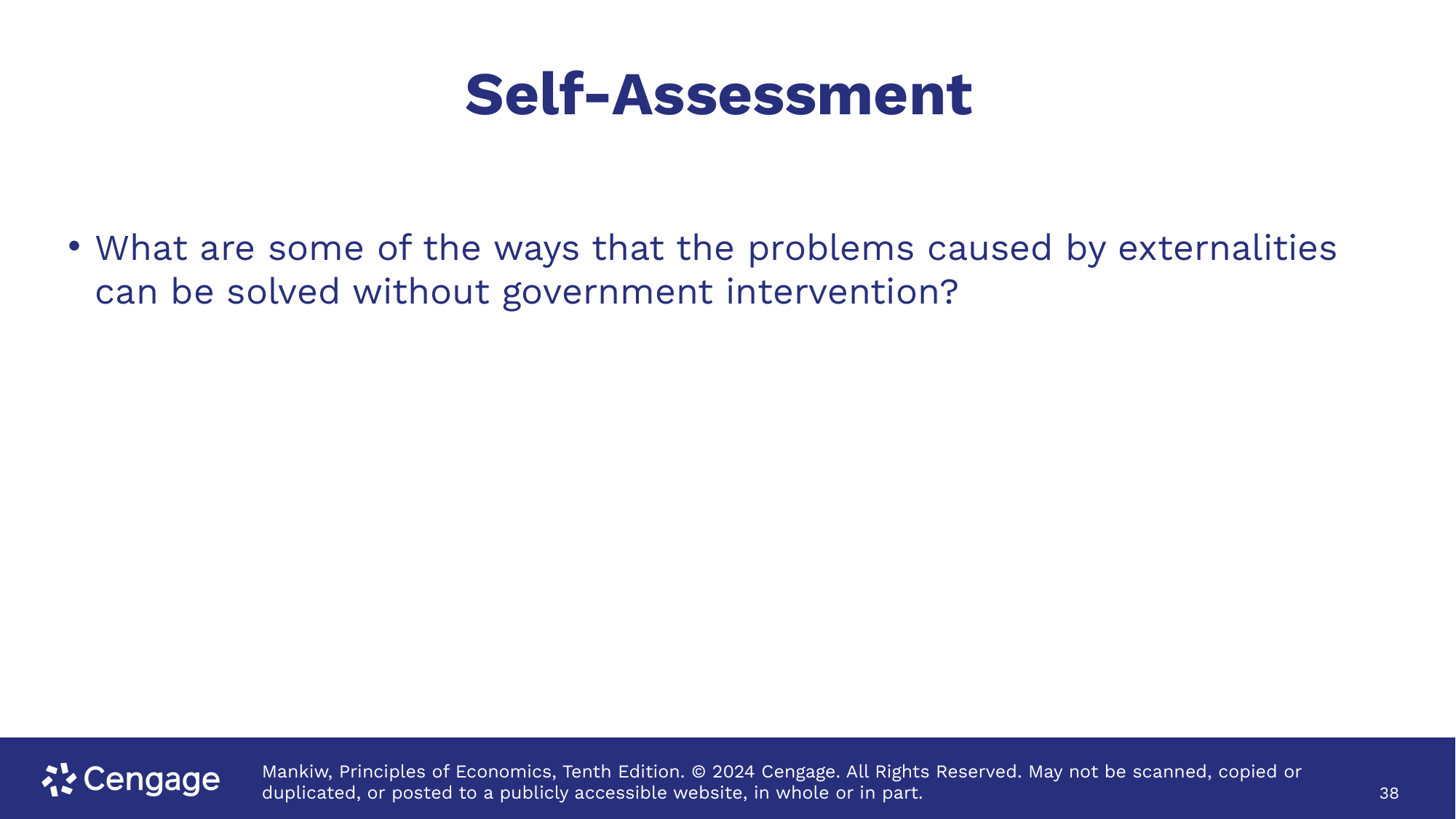

# Self-Assessment
What are some of the ways that the problems caused by externalities can be solved without government intervention?